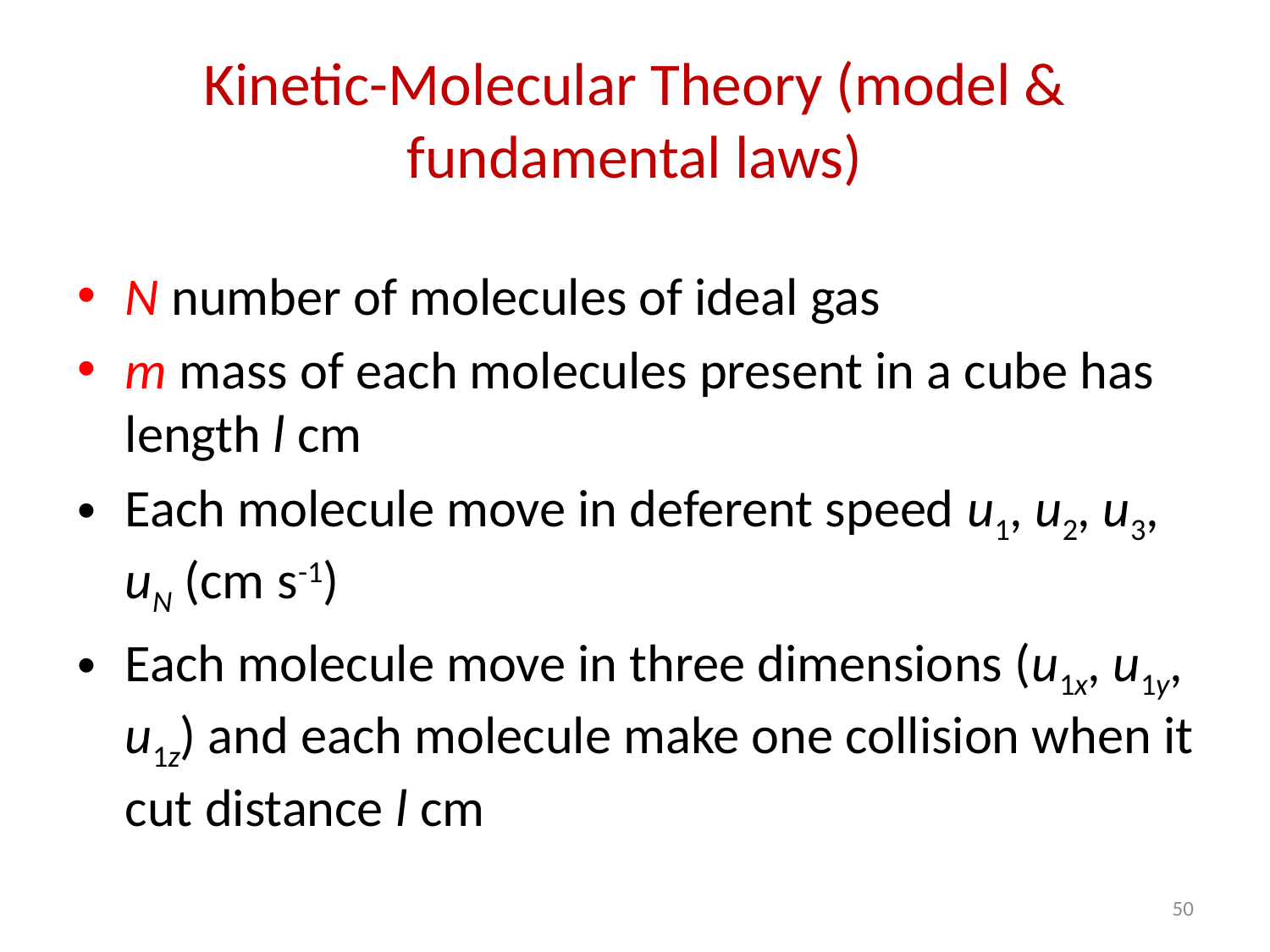

# Kinetic-Molecular Theory (model & fundamental laws)
N number of molecules of ideal gas
m mass of each molecules present in a cube has length l cm
Each molecule move in deferent speed u1, u2, u3, uN (cm s-1)
Each molecule move in three dimensions (u1x, u1y, u1z) and each molecule make one collision when it cut distance l cm

50